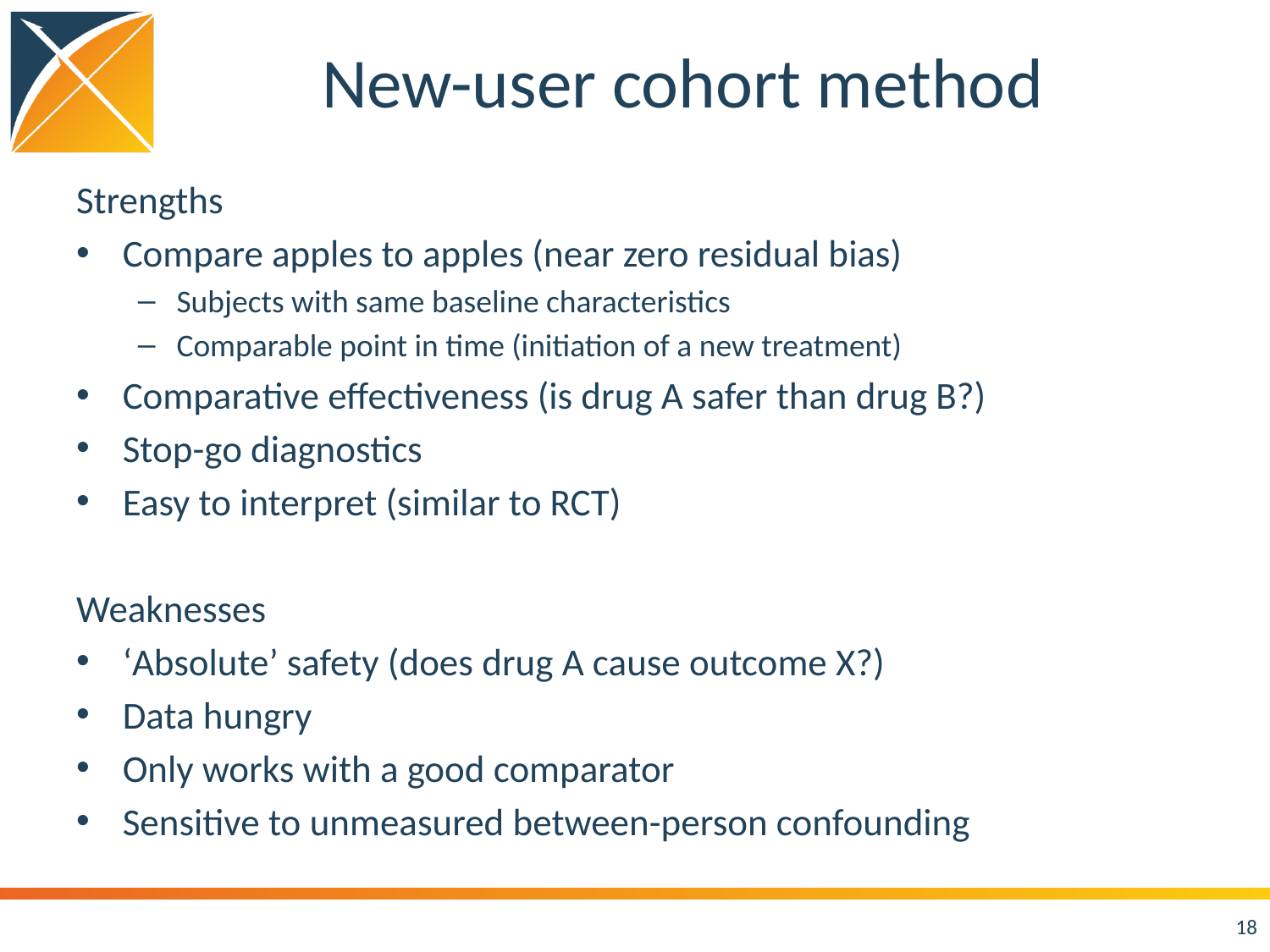

# New-user cohort method
Strengths
Compare apples to apples (near zero residual bias)
Subjects with same baseline characteristics
Comparable point in time (initiation of a new treatment)
Comparative effectiveness (is drug A safer than drug B?)
Stop-go diagnostics
Easy to interpret (similar to RCT)

Weaknesses
‘Absolute’ safety (does drug A cause outcome X?)
Data hungry
Only works with a good comparator
Sensitive to unmeasured between-person confounding
18